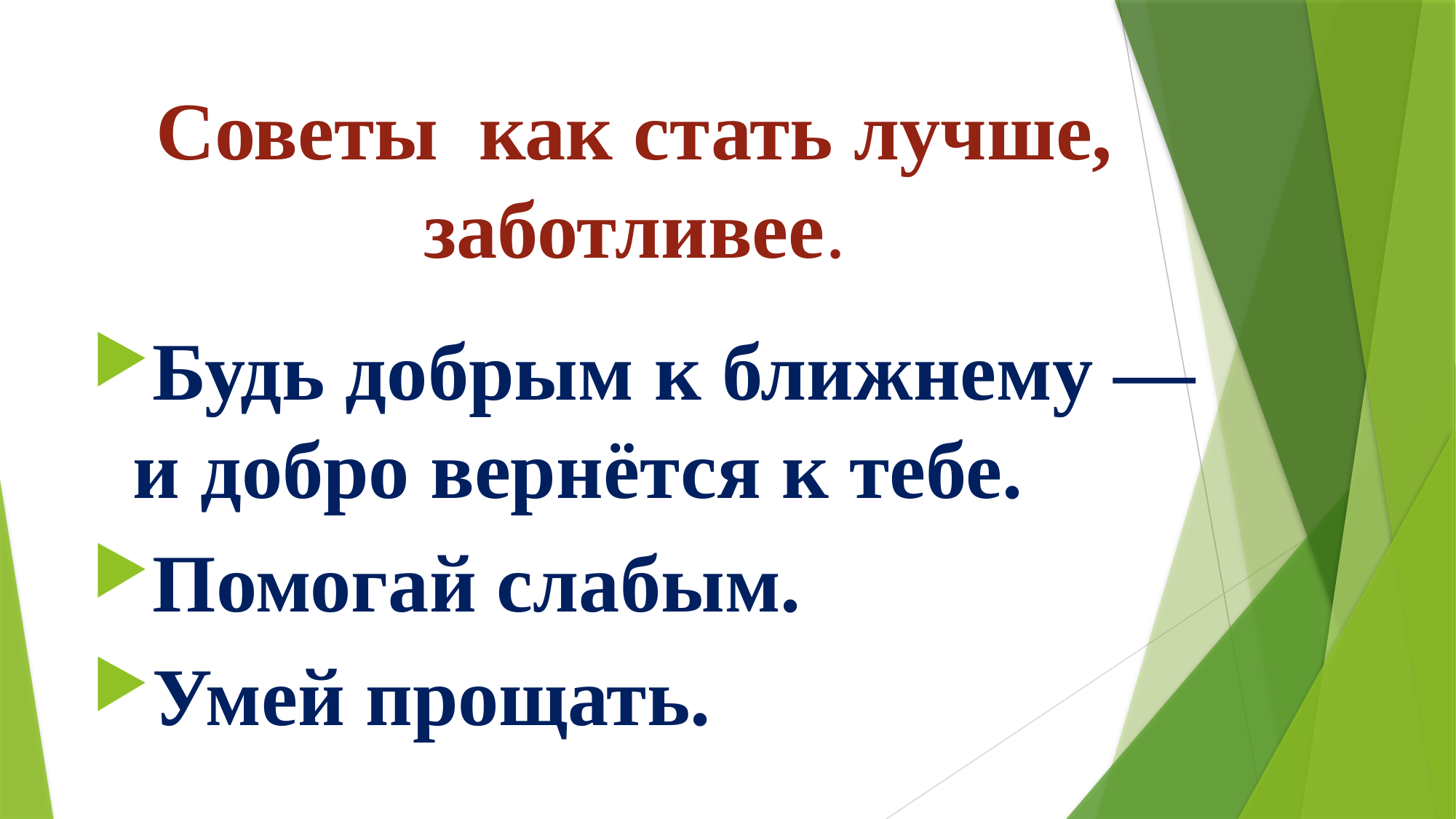

# Советы  как стать лучше, заботливее.
Будь добрым к ближнему — и добро вернётся к тебе.
Помогай слабым.
Умей прощать.